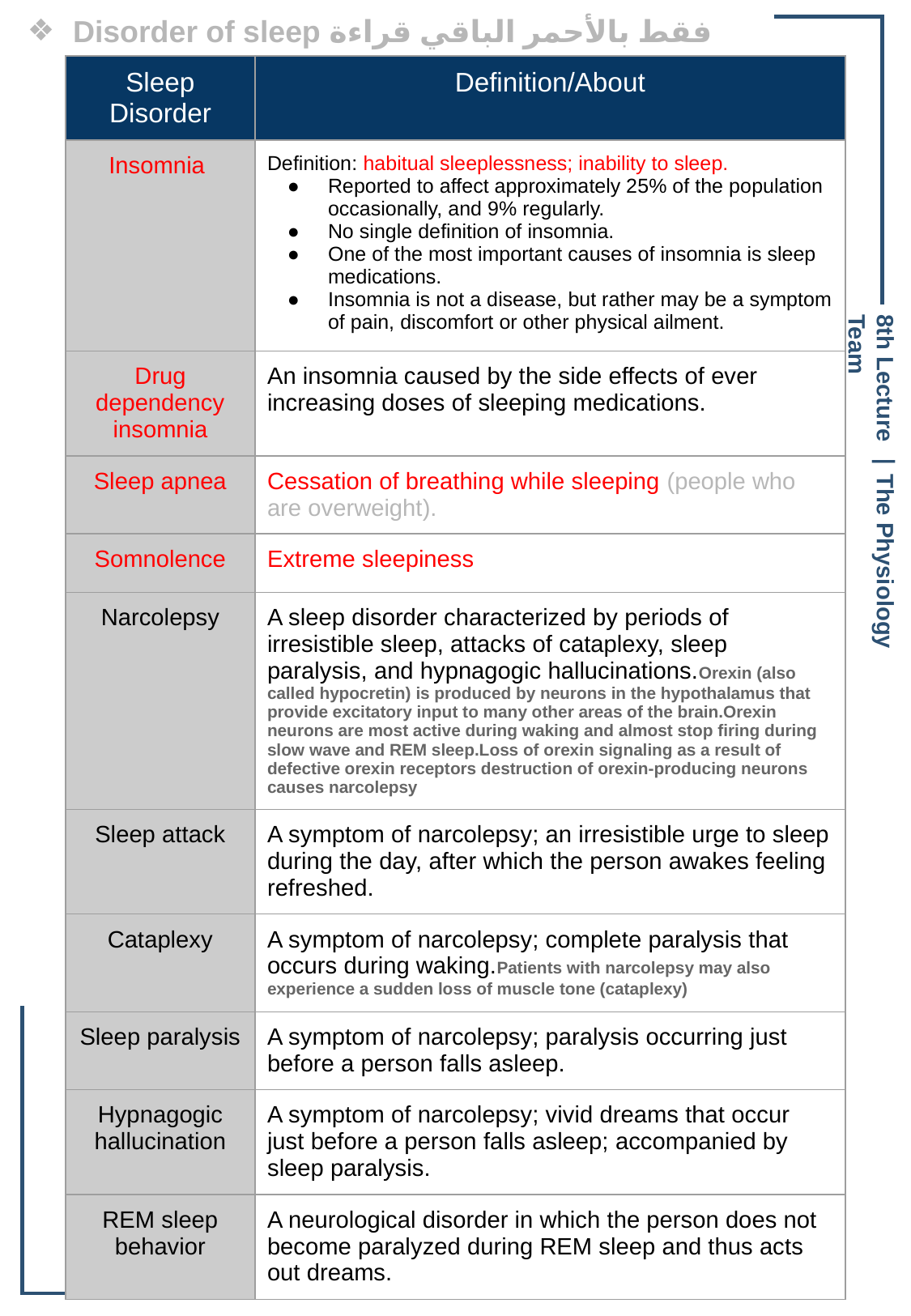

Disorder of sleep فقط بالأحمر الباقي قراءة
| Sleep Disorder | Definition/About |
| --- | --- |
| Insomnia | Definition: habitual sleeplessness; inability to sleep. Reported to affect approximately 25% of the population occasionally, and 9% regularly. No single definition of insomnia. One of the most important causes of insomnia is sleep medications. Insomnia is not a disease, but rather may be a symptom of pain, discomfort or other physical ailment. |
| Drug dependency insomnia | An insomnia caused by the side effects of ever increasing doses of sleeping medications. |
| Sleep apnea | Cessation of breathing while sleeping (people who are overweight). |
| Somnolence | Extreme sleepiness |
| Narcolepsy | A sleep disorder characterized by periods of irresistible sleep, attacks of cataplexy, sleep paralysis, and hypnagogic hallucinations.Orexin (also called hypocretin) is produced by neurons in the hypothalamus that provide excitatory input to many other areas of the brain.Orexin neurons are most active during waking and almost stop firing during slow wave and REM sleep.Loss of orexin signaling as a result of defective orexin receptors destruction of orexin-producing neurons causes narcolepsy |
| Sleep attack | A symptom of narcolepsy; an irresistible urge to sleep during the day, after which the person awakes feeling refreshed. |
| Cataplexy | A symptom of narcolepsy; complete paralysis that occurs during waking.Patients with narcolepsy may also experience a sudden loss of muscle tone (cataplexy) |
| Sleep paralysis | A symptom of narcolepsy; paralysis occurring just before a person falls asleep. |
| Hypnagogic hallucination | A symptom of narcolepsy; vivid dreams that occur just before a person falls asleep; accompanied by sleep paralysis. |
| REM sleep behavior | A neurological disorder in which the person does not become paralyzed during REM sleep and thus acts out dreams. |
8th Lecture  ∣ The Physiology Team